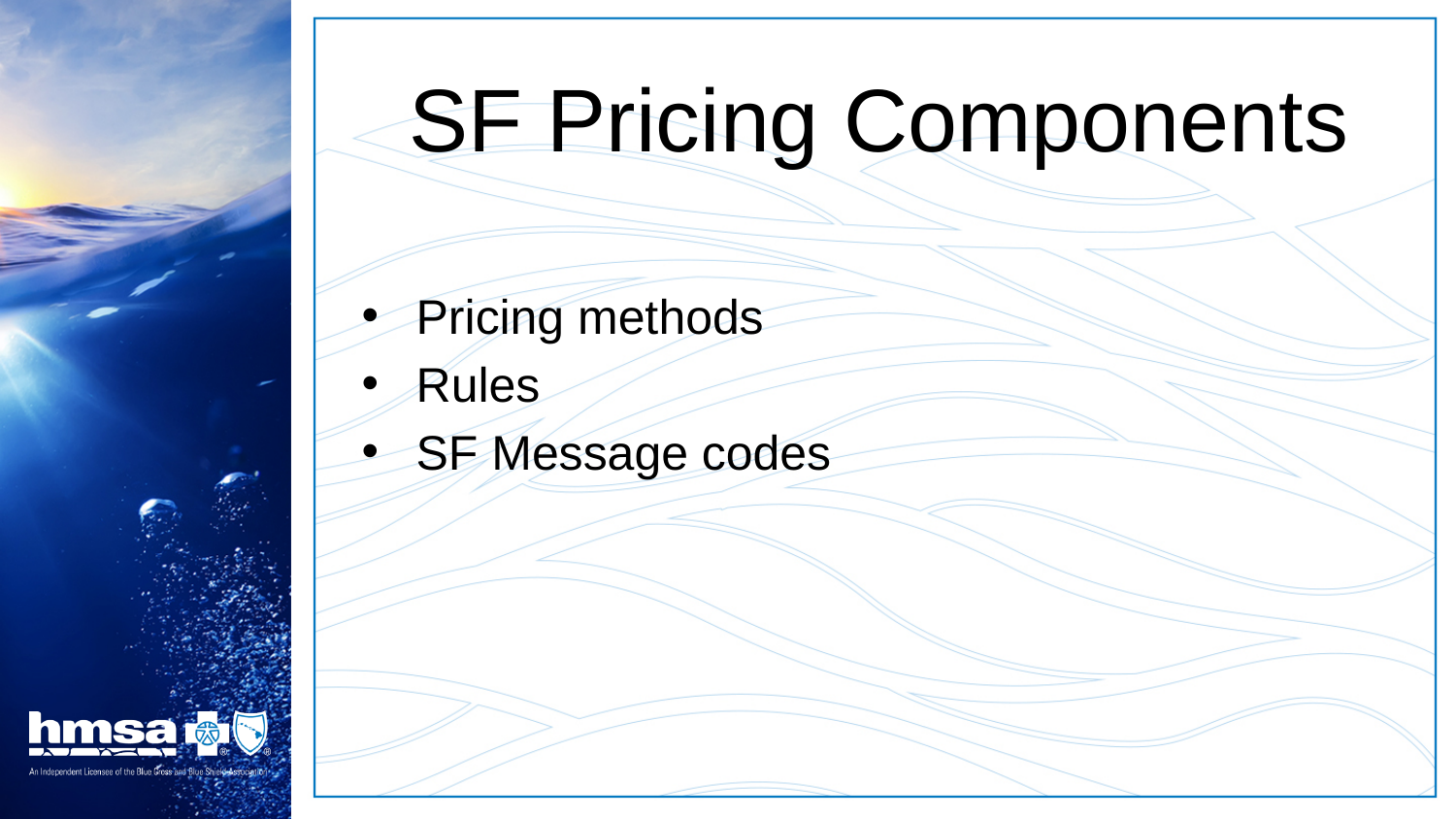

# SF Pricing Components

Pricing methods
Rules
SF Message codes